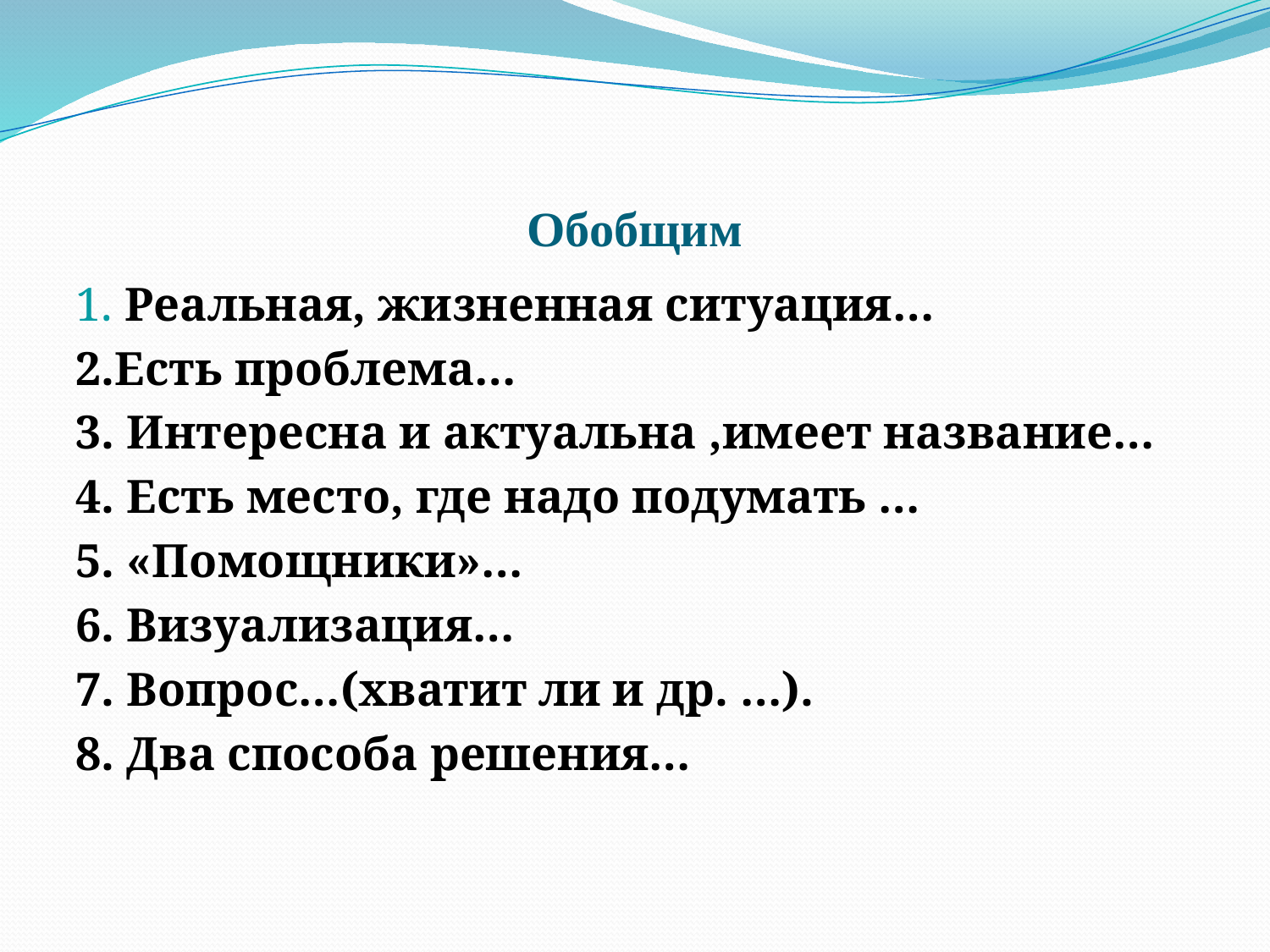

# Обобщим
1. Реальная, жизненная ситуация…
2.Есть проблема…
3. Интересна и актуальна ,имеет название…
4. Есть место, где надо подумать …
5. «Помощники»…
6. Визуализация…
7. Вопрос…(хватит ли и др. …).
8. Два способа решения…